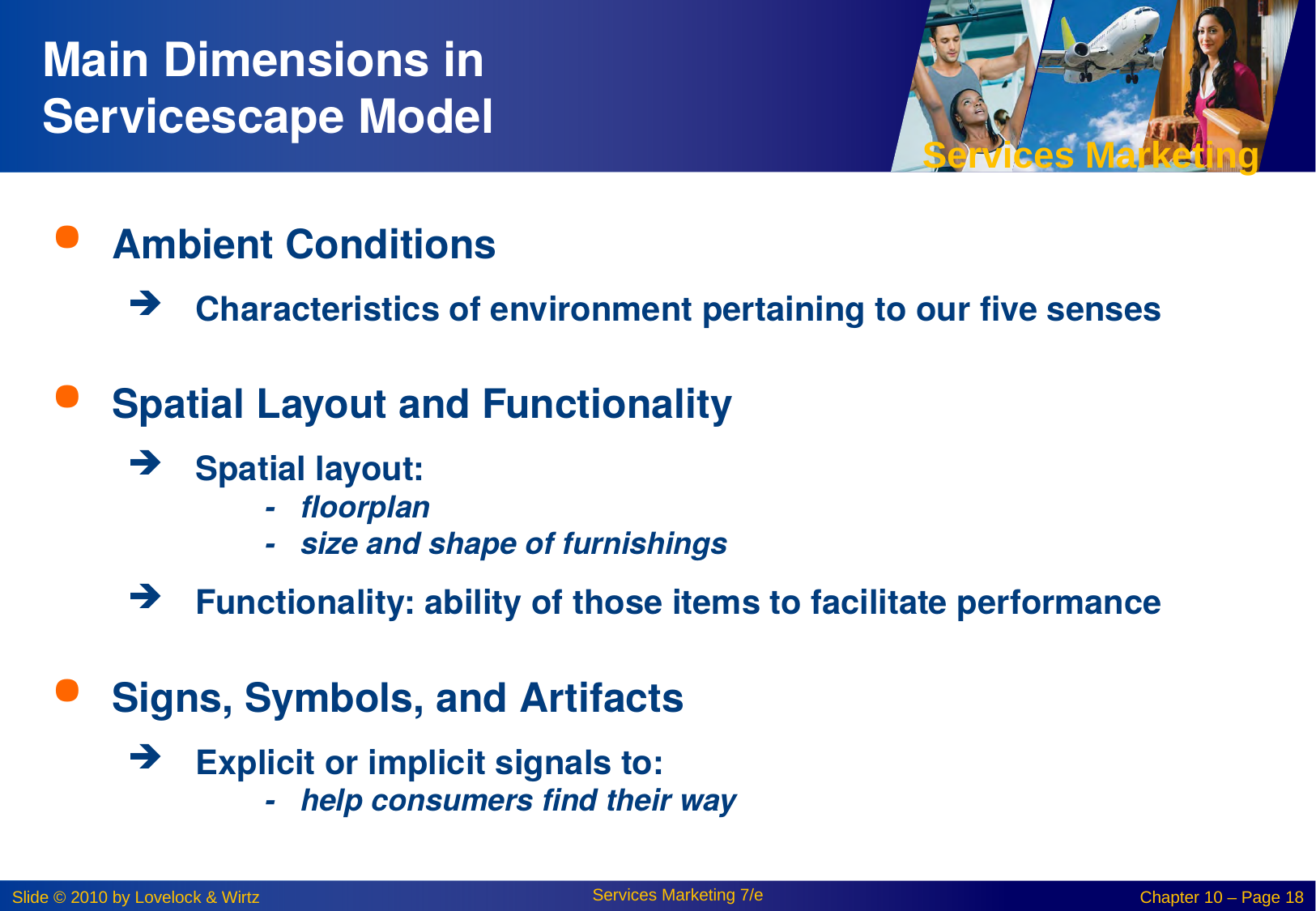

# Main Dimensions in Servicescape Model
Ambient Conditions
Characteristics of environment pertaining to our five senses
Spatial Layout and Functionality
Spatial layout:
-   floorplan
-   size and shape of furnishings
Functionality: ability of those items to facilitate performance
Signs, Symbols, and Artifacts
Explicit or implicit signals to:
-   help consumers find their way